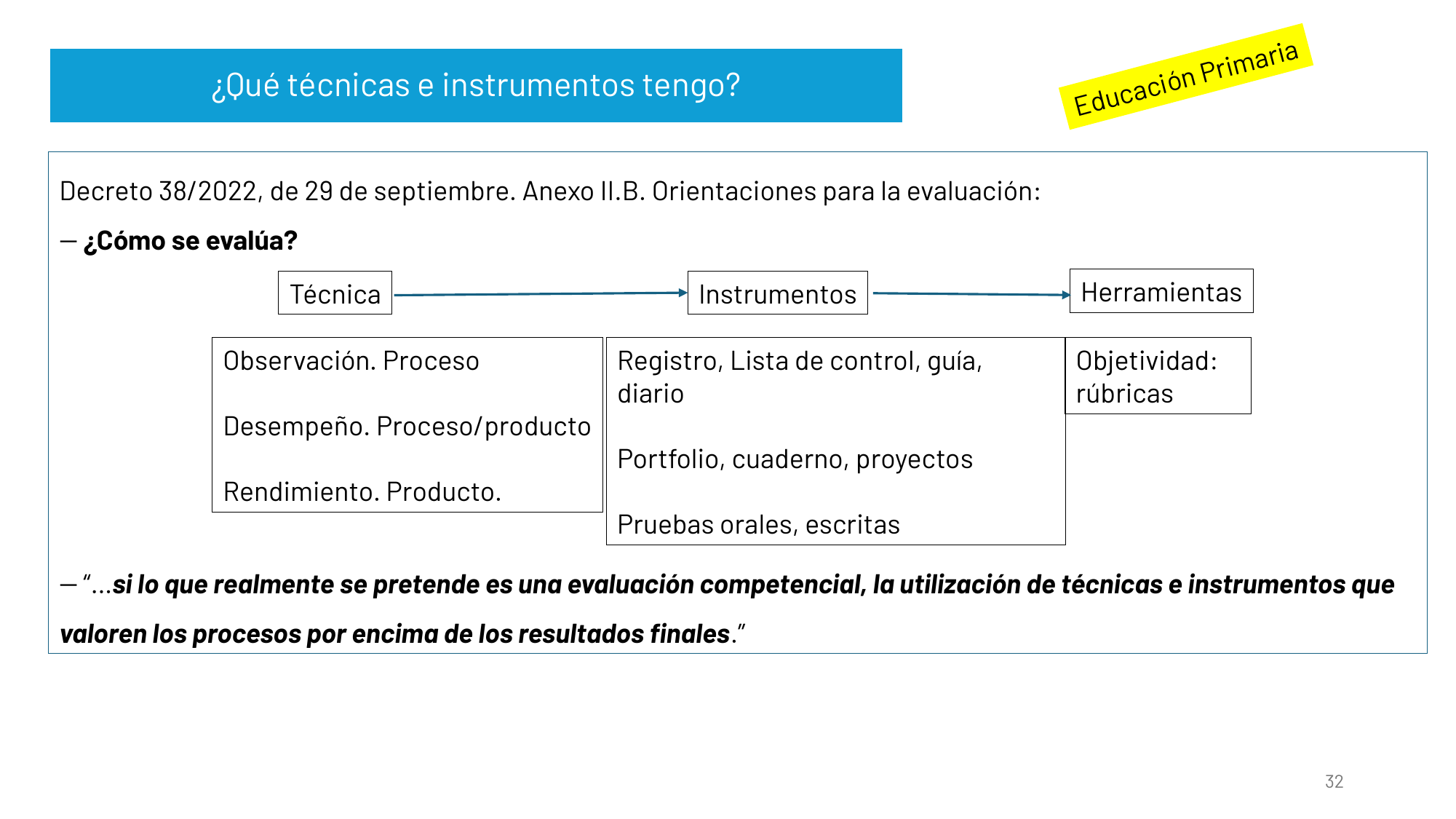

¿Qué técnicas e instrumentos tengo?
Educación Primaria
Decreto 38/2022, de 29 de septiembre. Anexo II.B. Orientaciones para la evaluación:
-- ¿Cómo se evalúa?

-- “…si lo que realmente se pretende es una evaluación competencial, la utilización de técnicas e instrumentos que valoren los procesos por encima de los resultados finales.”
Herramientas
Técnica
Instrumentos
Observación. Proceso

Desempeño. Proceso/producto

Rendimiento. Producto.
Registro, Lista de control, guía, diario

Portfolio, cuaderno, proyectos

Pruebas orales, escritas
Objetividad: rúbricas
32